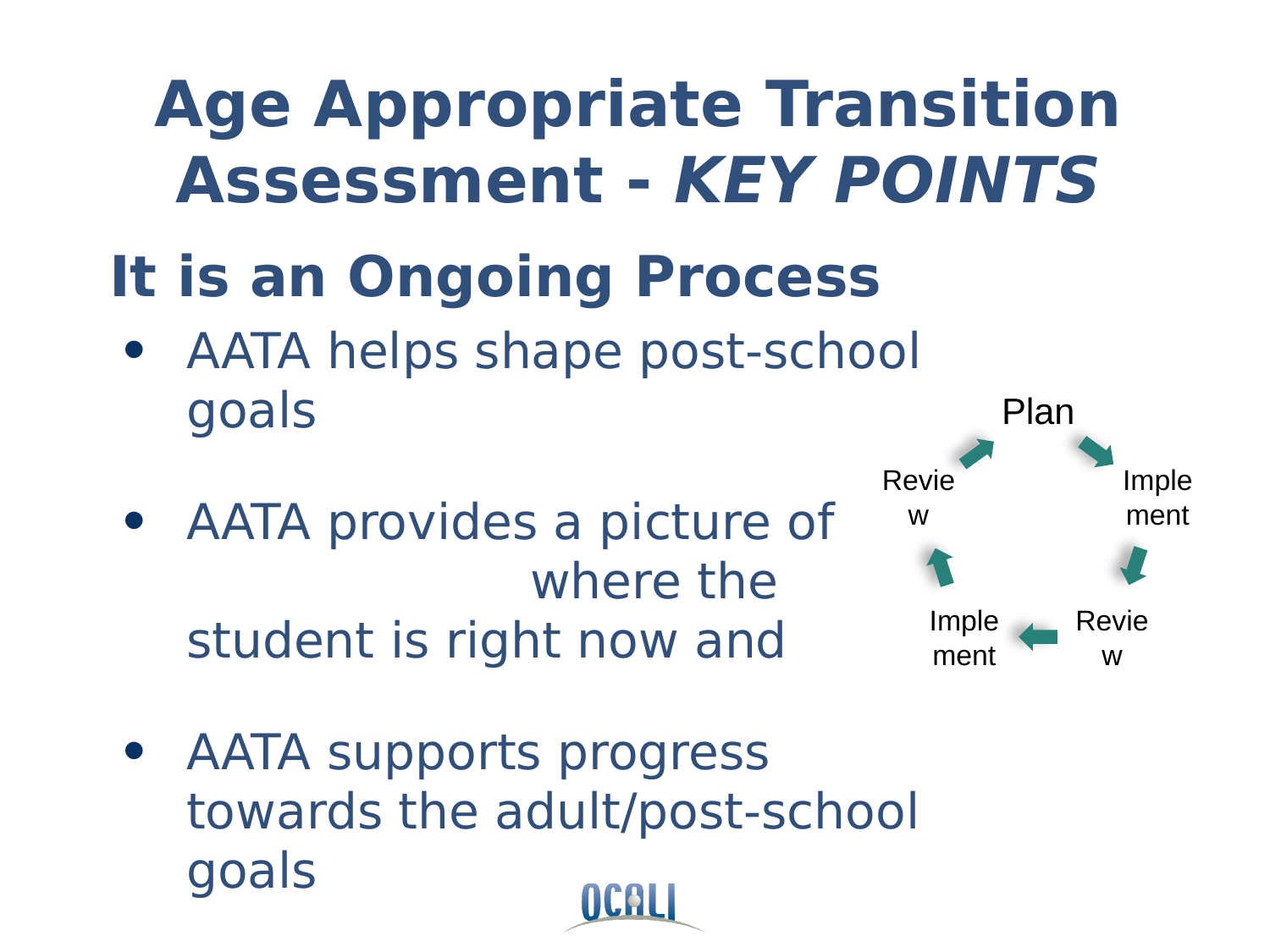

# Age Appropriate Transition Assessment - KEY POINTS
Age
It is an Ongoing Process
AATA helps shape post-school goals

AATA provides a picture of                             where the student is right now and

AATA supports progress towards the adult/post-school goals
Review
Implement
Review
Implement
Plan